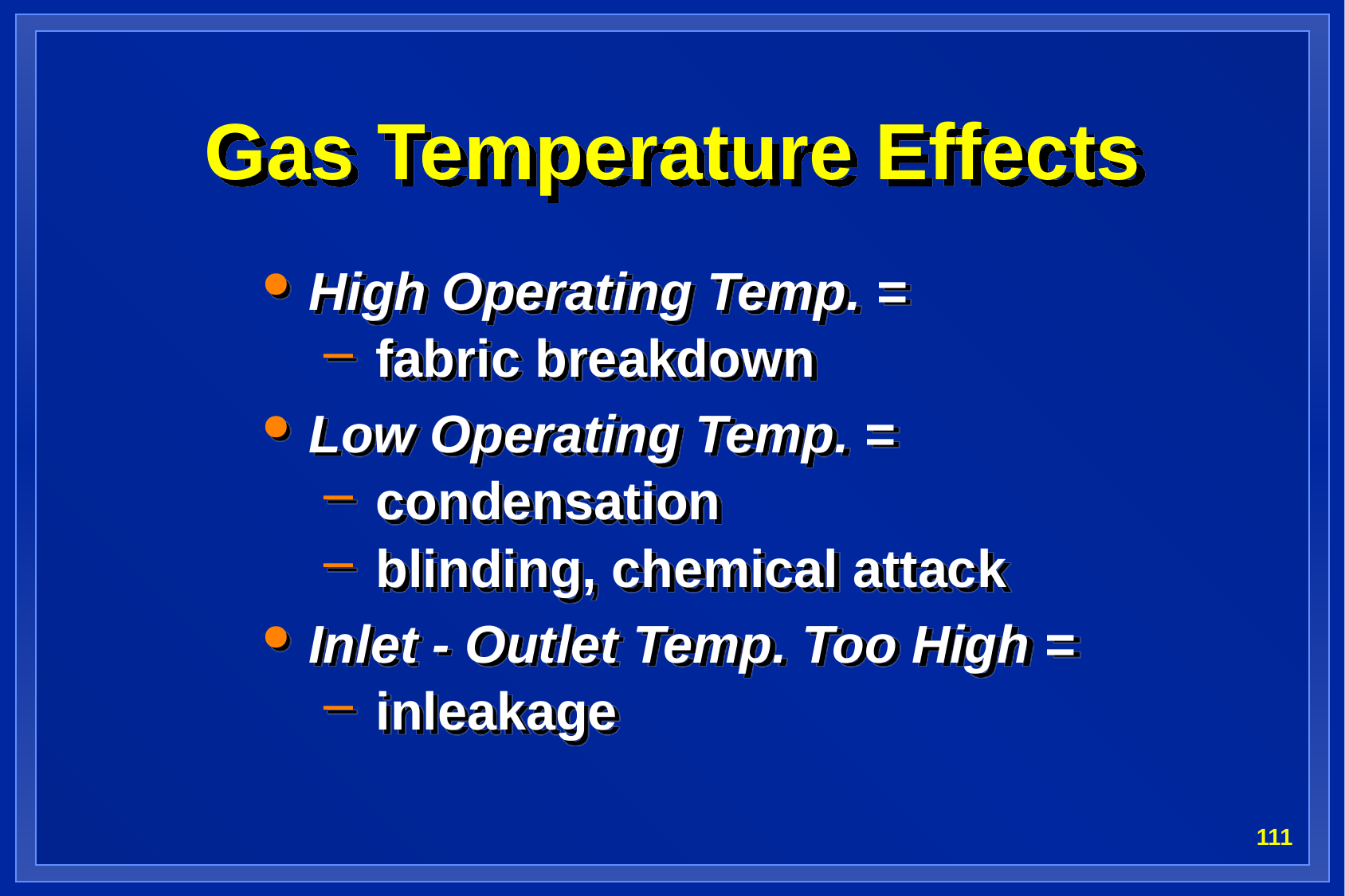

# Gas Temperature Effects

High Operating Temp. =
 fabric breakdown
Low Operating Temp. =
 condensation
 blinding, chemical attack
Inlet - Outlet Temp. Too High =
 inleakage

111